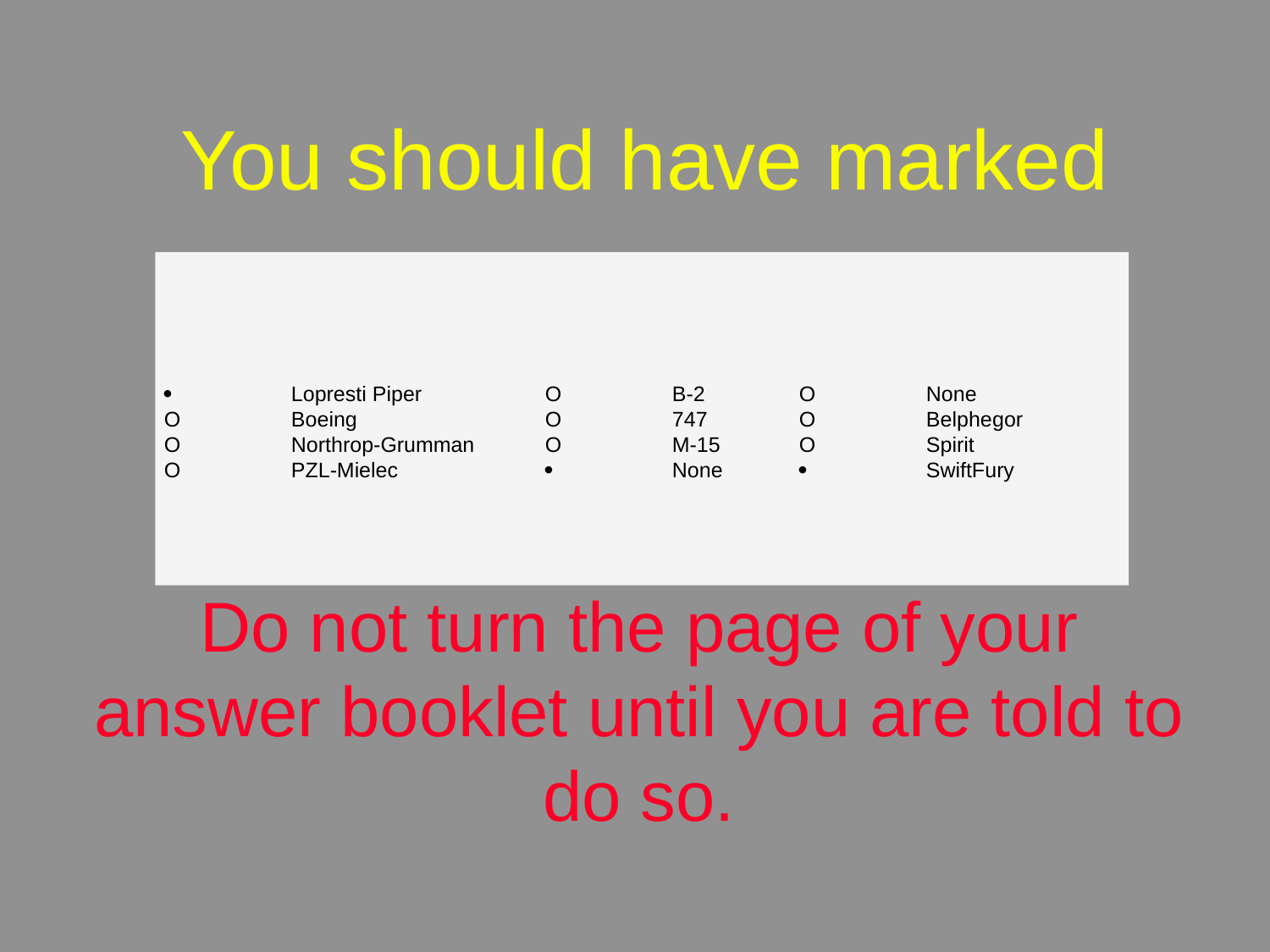

You should have marked
# •	Lopresti Piper	O 	B-2	O 	None O 	Boeing		O 	747	O 	Belphegor O 	Northrop-Grumman	O 	M-15	O 	Spirit O 	PZL-Mielec		•	None	•	SwiftFury
Do not turn the page of your answer booklet until you are told to do so.